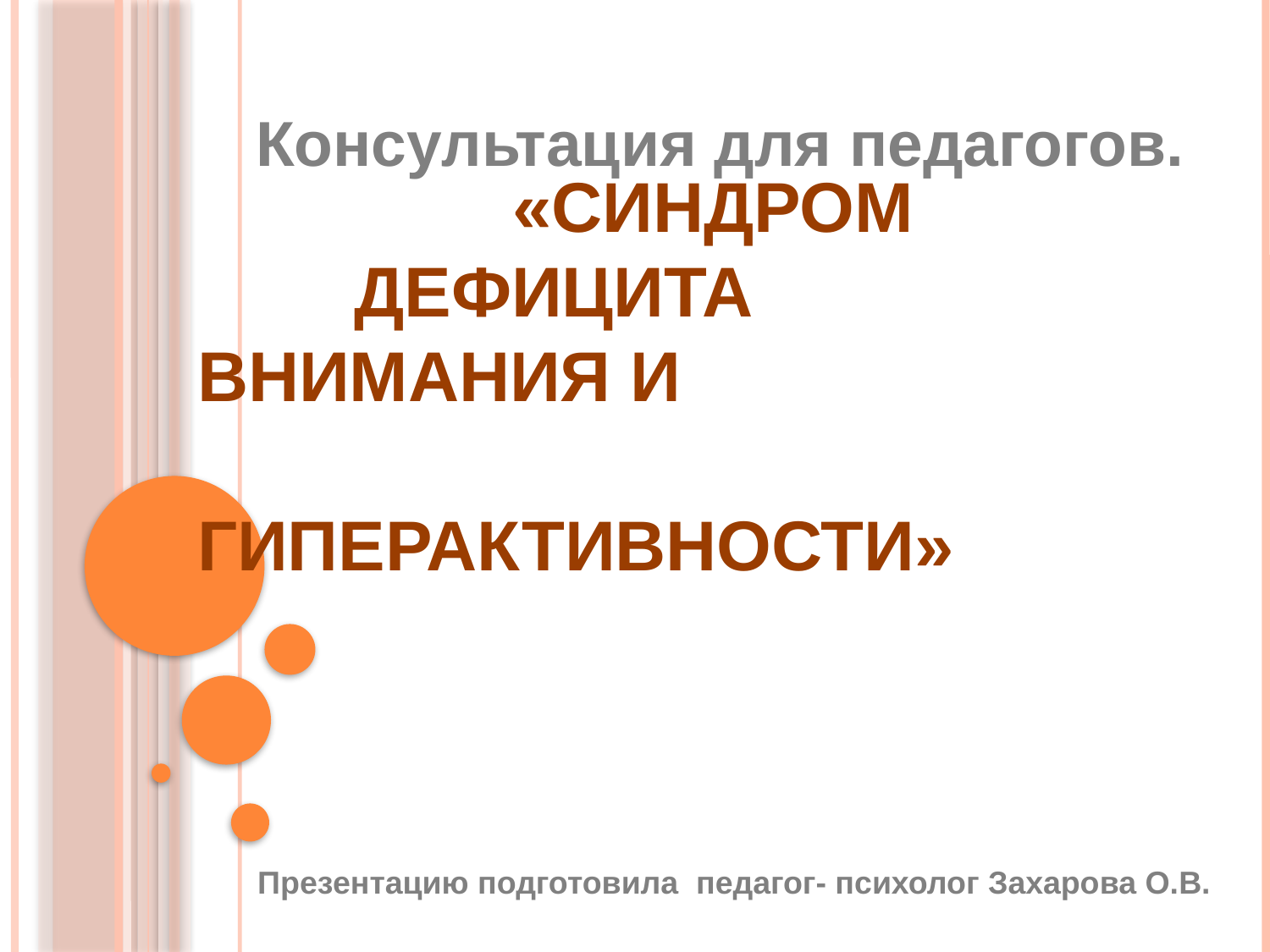

Консультация для педагогов.
# «Синдром дефицита внимания и гиперактивности»
Презентацию подготовила  педагог- психолог Захарова О.В.